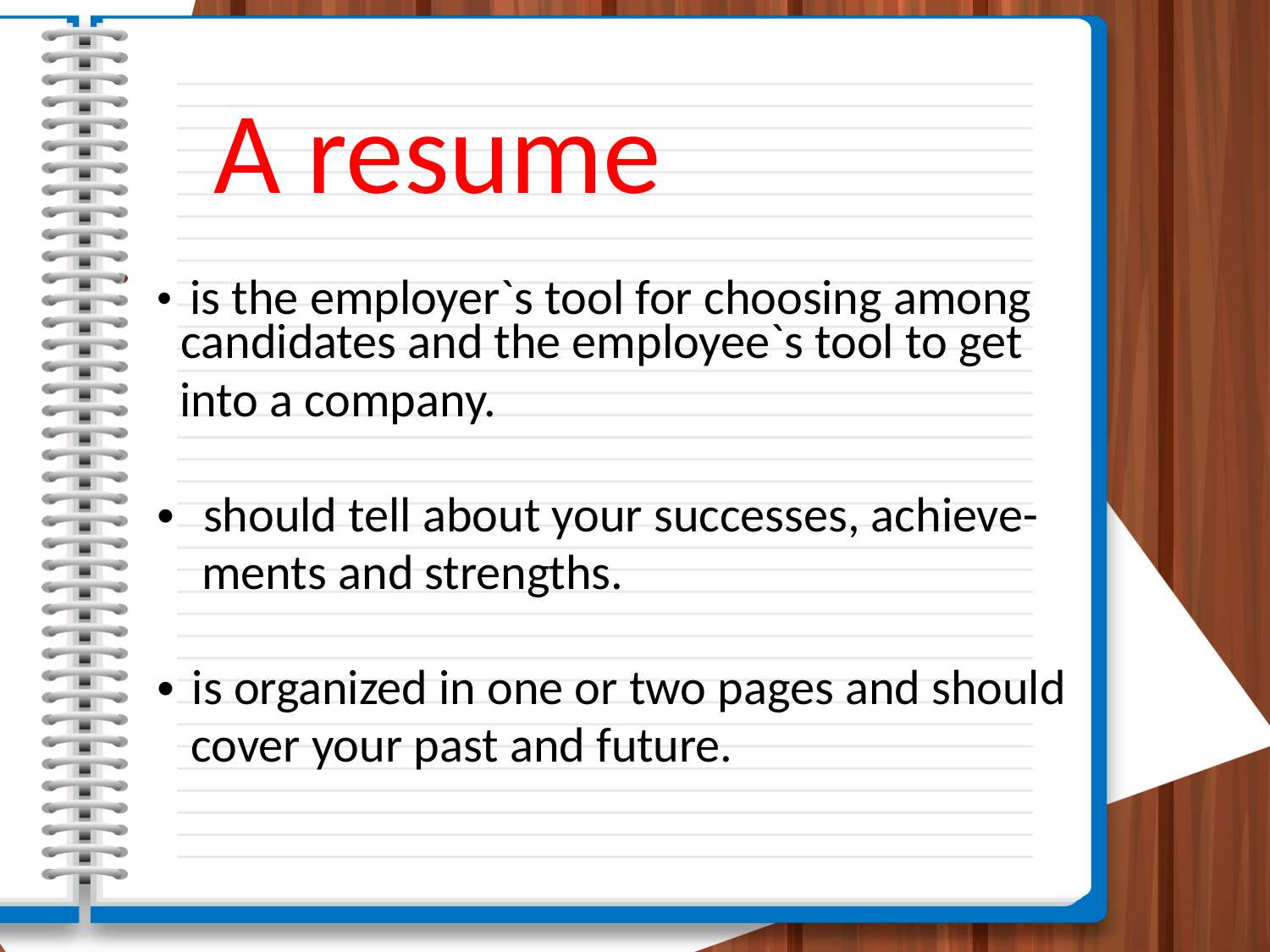

# A resume
 is the employer`s tool for choosing among candidates and the employee`s tool to get
  into a company.

  should tell about your successes, achieve-
    ments and strengths.

 is organized in one or two pages and should
   cover your past and future.